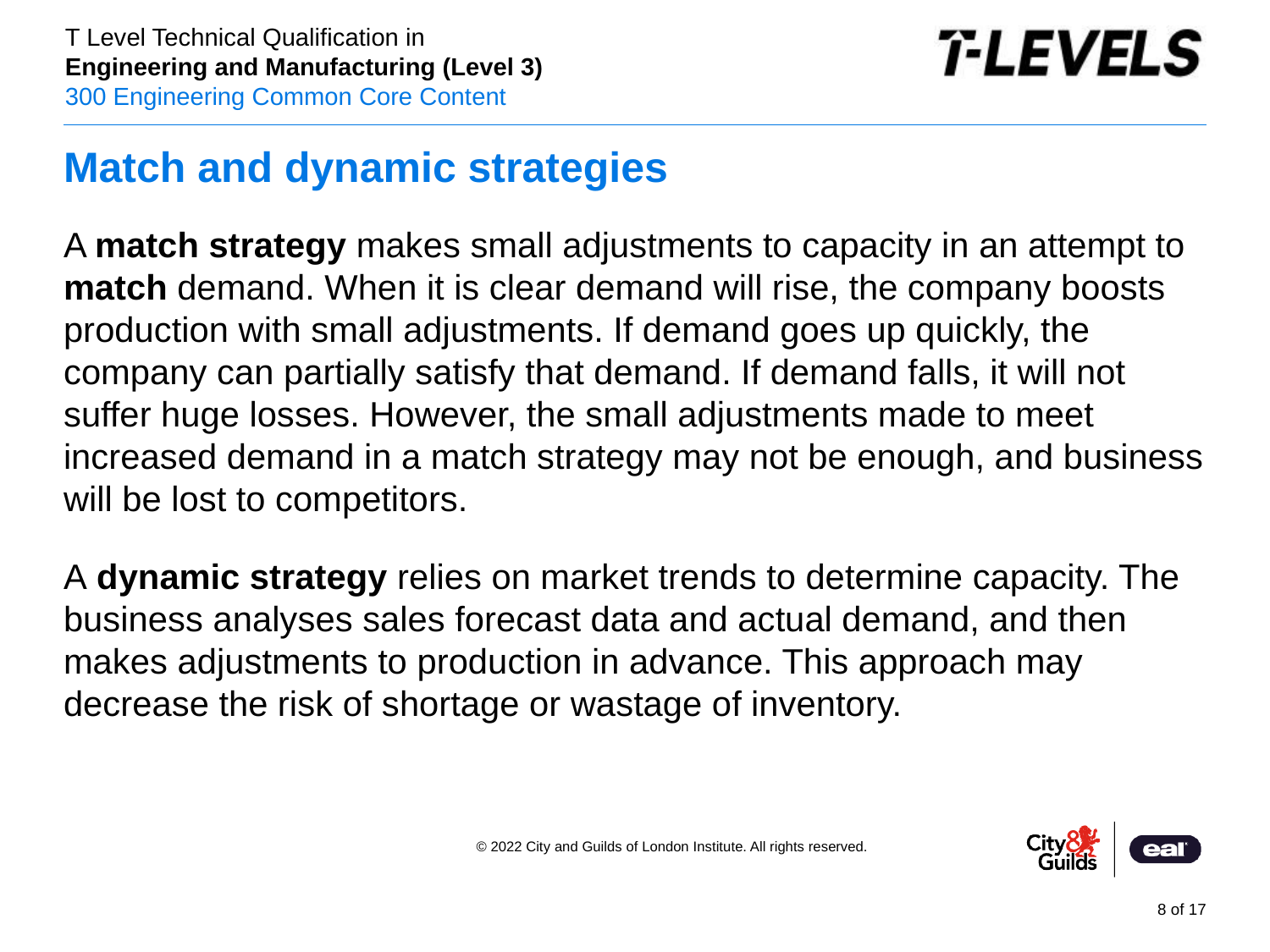

# Match and dynamic strategies
A match strategy makes small adjustments to capacity in an attempt to match demand. When it is clear demand will rise, the company boosts production with small adjustments. If demand goes up quickly, the company can partially satisfy that demand. If demand falls, it will not suffer huge losses. However, the small adjustments made to meet increased demand in a match strategy may not be enough, and business will be lost to competitors.
A dynamic strategy relies on market trends to determine capacity. The business analyses sales forecast data and actual demand, and then makes adjustments to production in advance. This approach may decrease the risk of shortage or wastage of inventory.